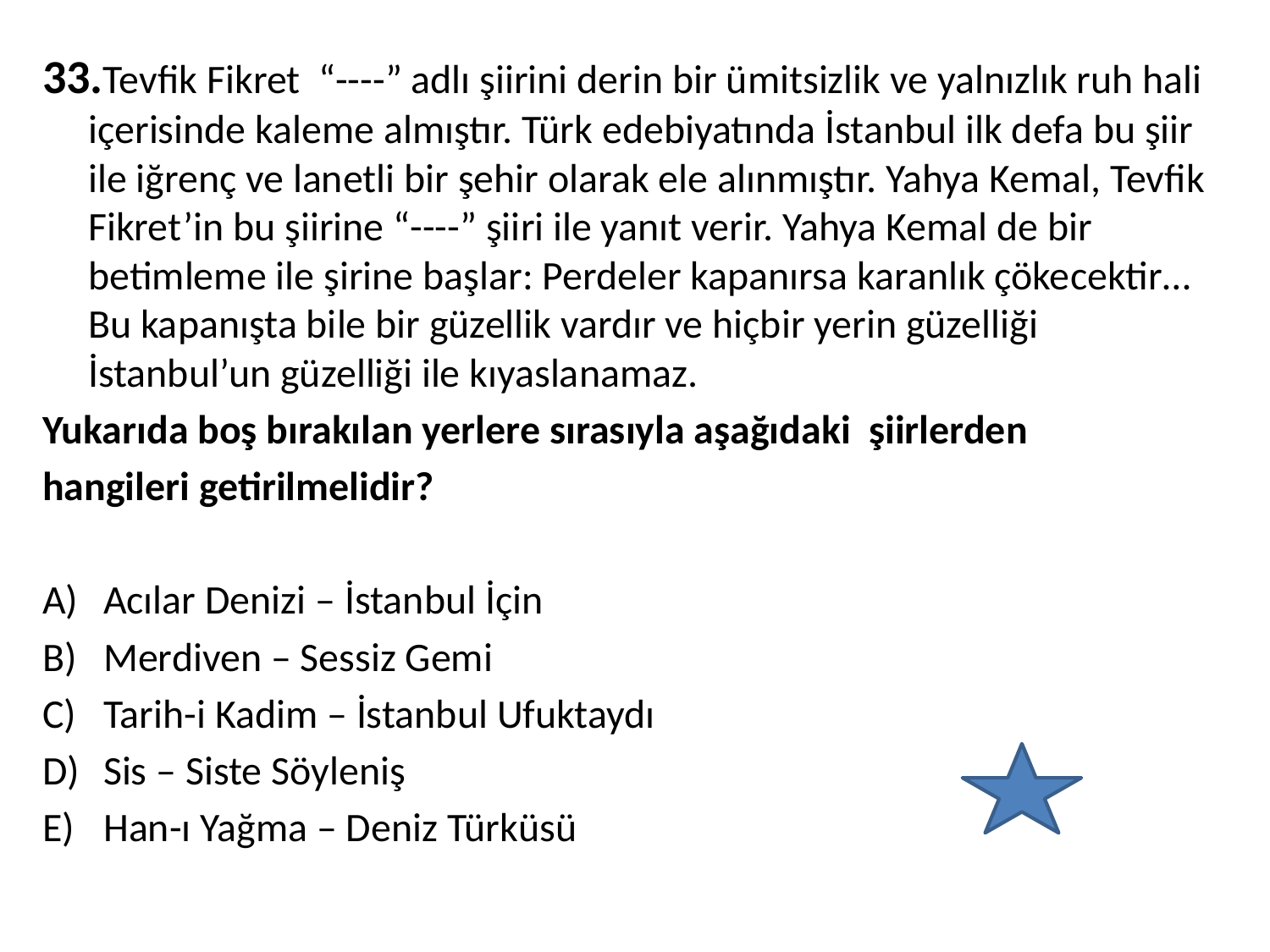

33.Tevfik Fikret  “----” adlı şiirini derin bir ümitsizlik ve yalnızlık ruh hali içerisinde kaleme almıştır. Türk edebiyatında İstanbul ilk defa bu şiir ile iğrenç ve lanetli bir şehir olarak ele alınmıştır. Yahya Kemal, Tevfik Fikret’in bu şiirine “----” şiiri ile yanıt verir. Yahya Kemal de bir betimleme ile şirine başlar: Perdeler kapanırsa karanlık çökecektir… Bu kapanışta bile bir güzellik vardır ve hiçbir yerin güzelliği İstanbul’un güzelliği ile kıyaslanamaz.
Yukarıda boş bırakılan yerlere sırasıyla aşağıdaki  şiirlerden
hangileri getirilmelidir?

Acılar Denizi – İstanbul İçin
Merdiven – Sessiz Gemi
Tarih-i Kadim – İstanbul Ufuktaydı
Sis – Siste Söyleniş
Han-ı Yağma – Deniz Türküsü